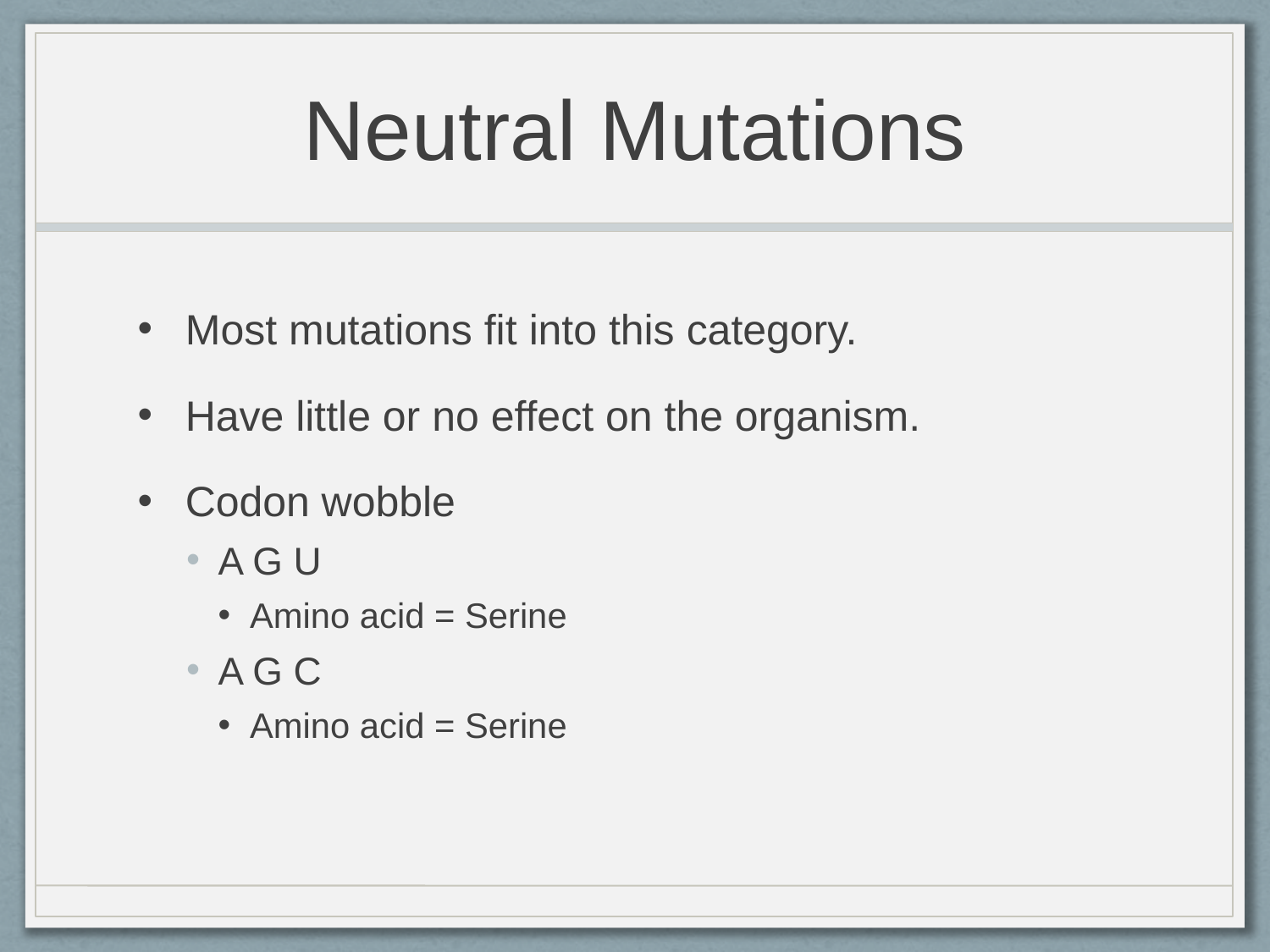

# Neutral Mutations
Most mutations fit into this category.
Have little or no effect on the organism.
Codon wobble
A G U
Amino acid = Serine
A G C
Amino acid = Serine